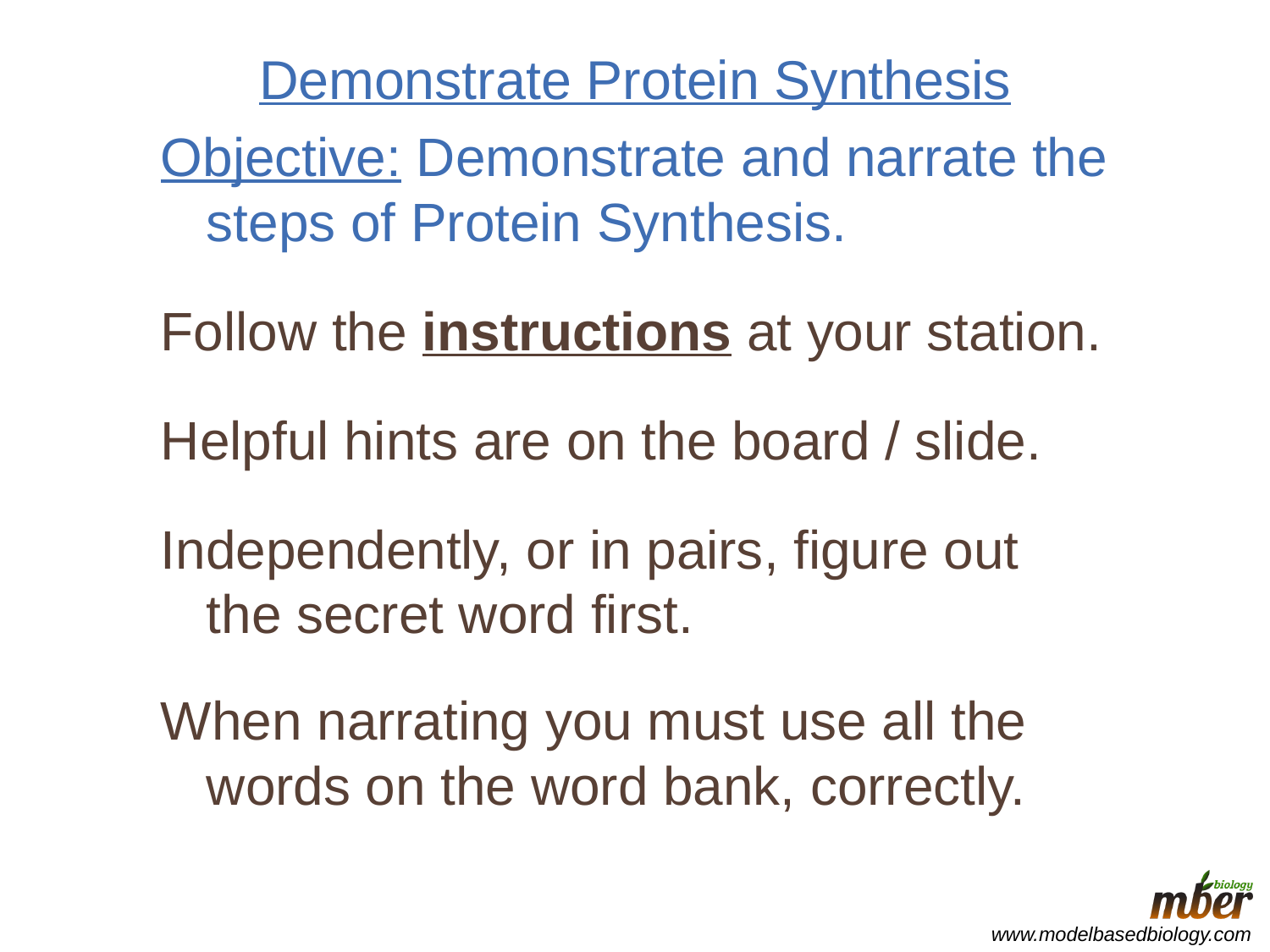

# Demonstrate Protein Synthesis
Objective: Demonstrate and narrate the steps of Protein Synthesis.

Follow the instructions at your station.

Helpful hints are on the board / slide.

Independently, or in pairs, figure out the secret word first.

When narrating you must use all the words on the word bank, correctly.